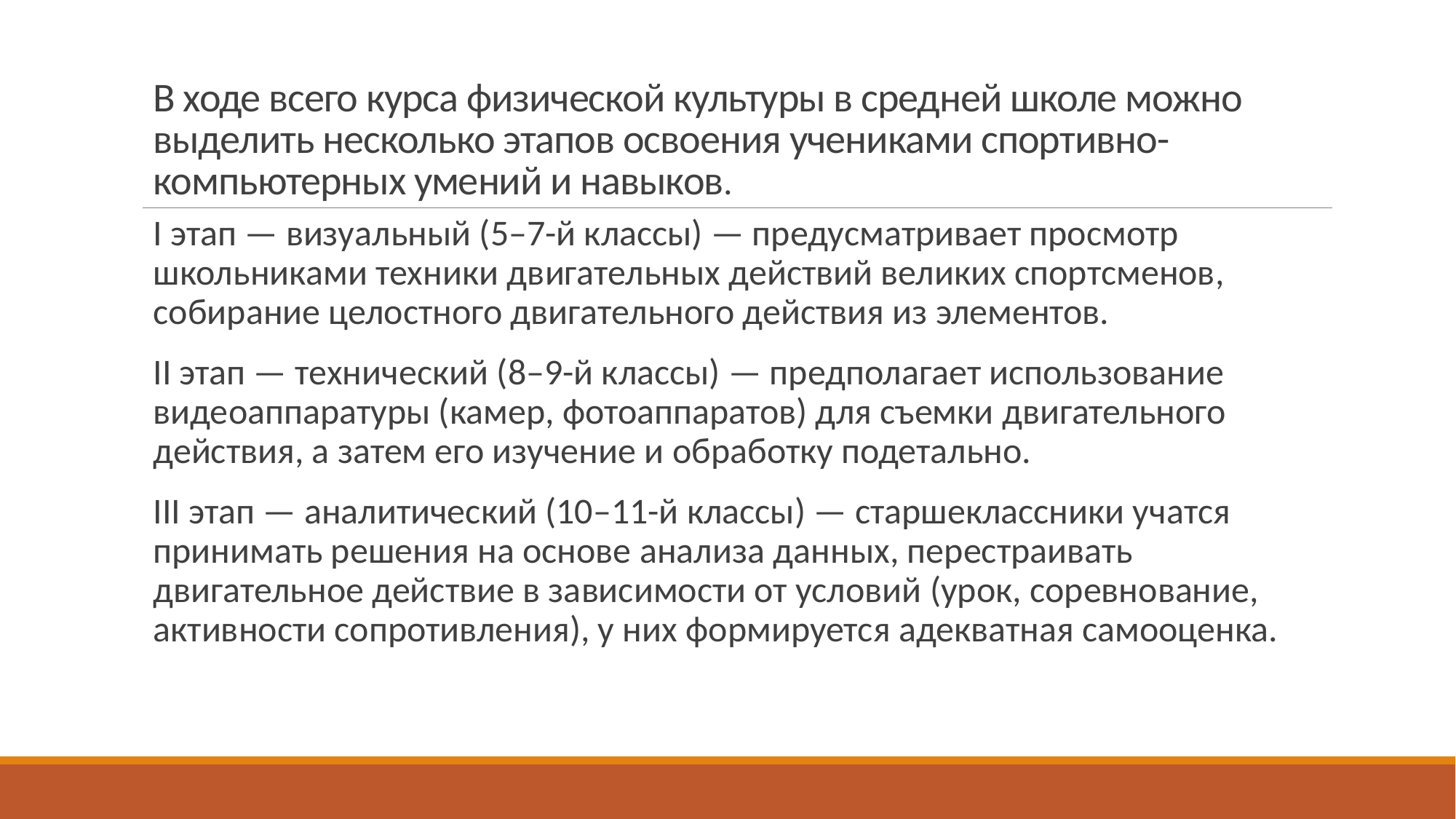

# В ходе всего курса физической культуры в средней школе можно выделить несколько этапов освоения учениками спортивно-компьютерных умений и навыков.
I этап — визуальный (5–7-й классы) — предусматривает просмотр школьниками техники двигательных действий великих спортсменов, собирание целостного двигательного действия из элементов.
II этап — технический (8–9-й классы) — предполагает использование видеоаппаратуры (камер, фотоаппаратов) для съемки двигательного действия, а затем его изучение и обработку подетально.
III этап — аналитический (10–11-й классы) — старшеклассники учатся принимать решения на основе анализа данных, перестраивать двигательное действие в зависимости от условий (урок, соревнование, активности сопротивления), у них формируется адекватная самооценка.